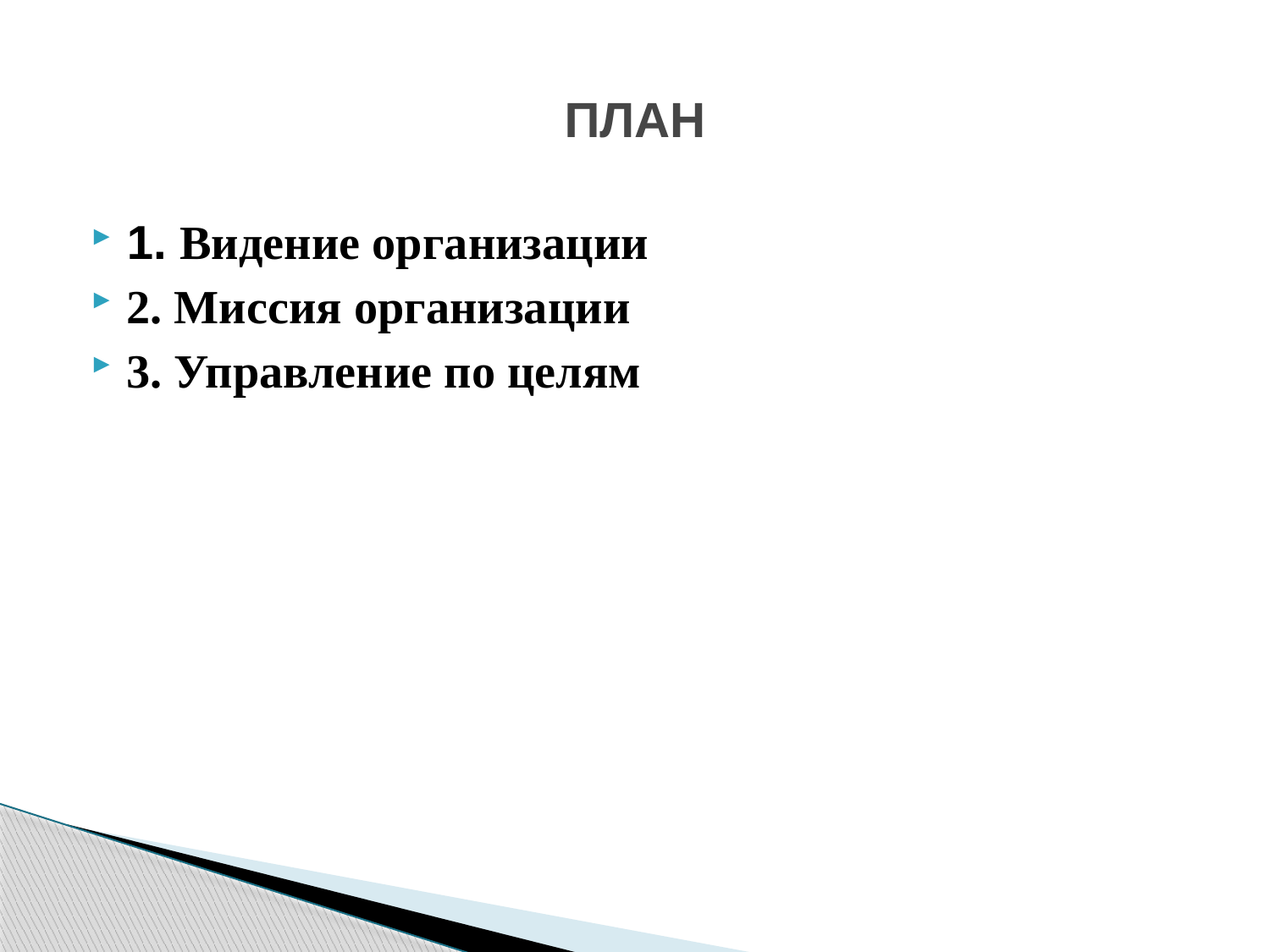

# ПЛАН
1. Видение организации
2. Миссия организации
3. Управление по целям